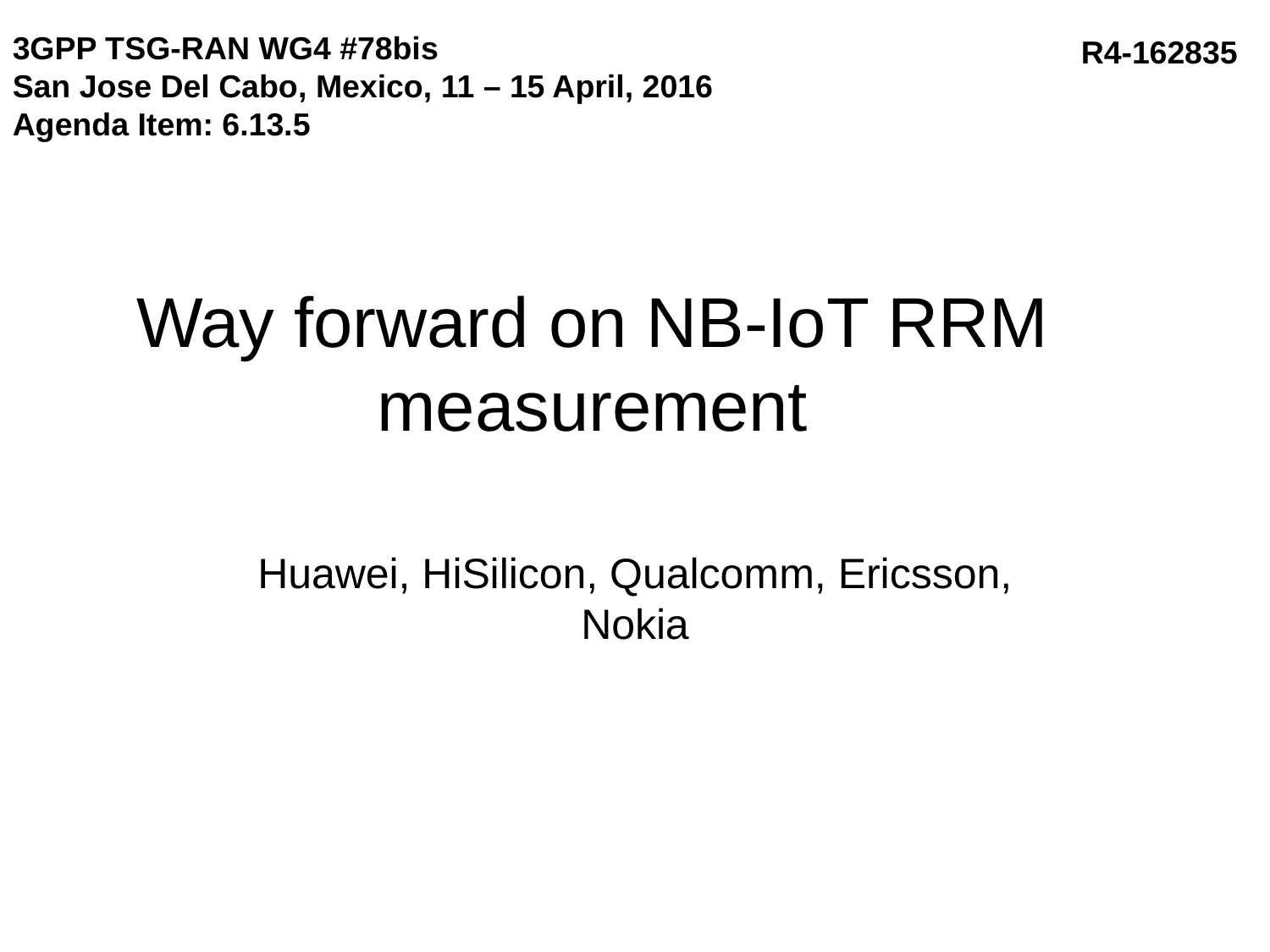

3GPP TSG-RAN WG4 #78bis
San Jose Del Cabo, Mexico, 11 – 15 April, 2016
Agenda Item: 6.13.5
R4-162835
# Way forward on NB-IoT RRM measurement
Huawei, HiSilicon, Qualcomm, Ericsson, Nokia